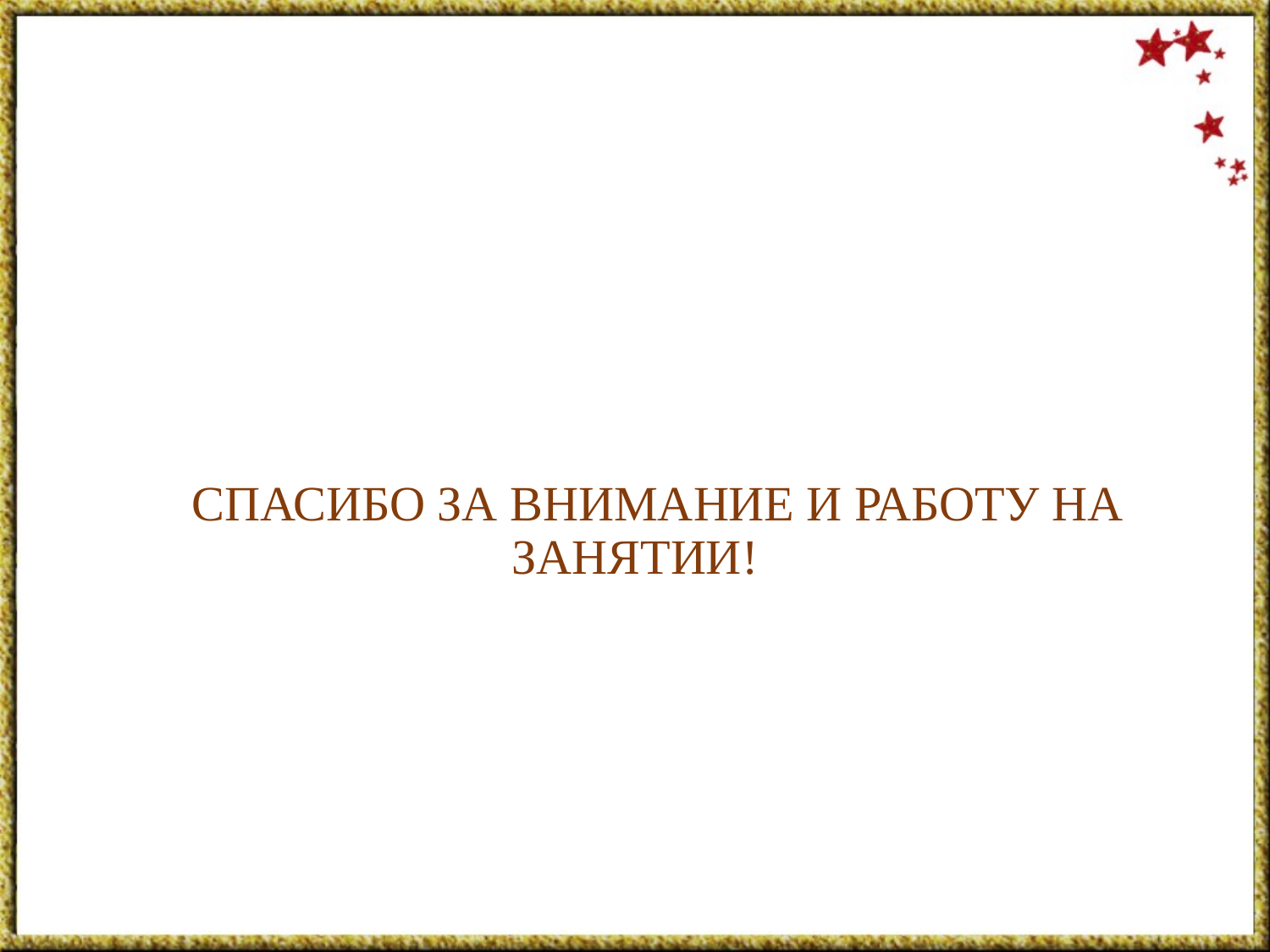

#

    СПАСИБО ЗА ВНИМАНИЕ И РАБОТУ НА ЗАНЯТИИ!